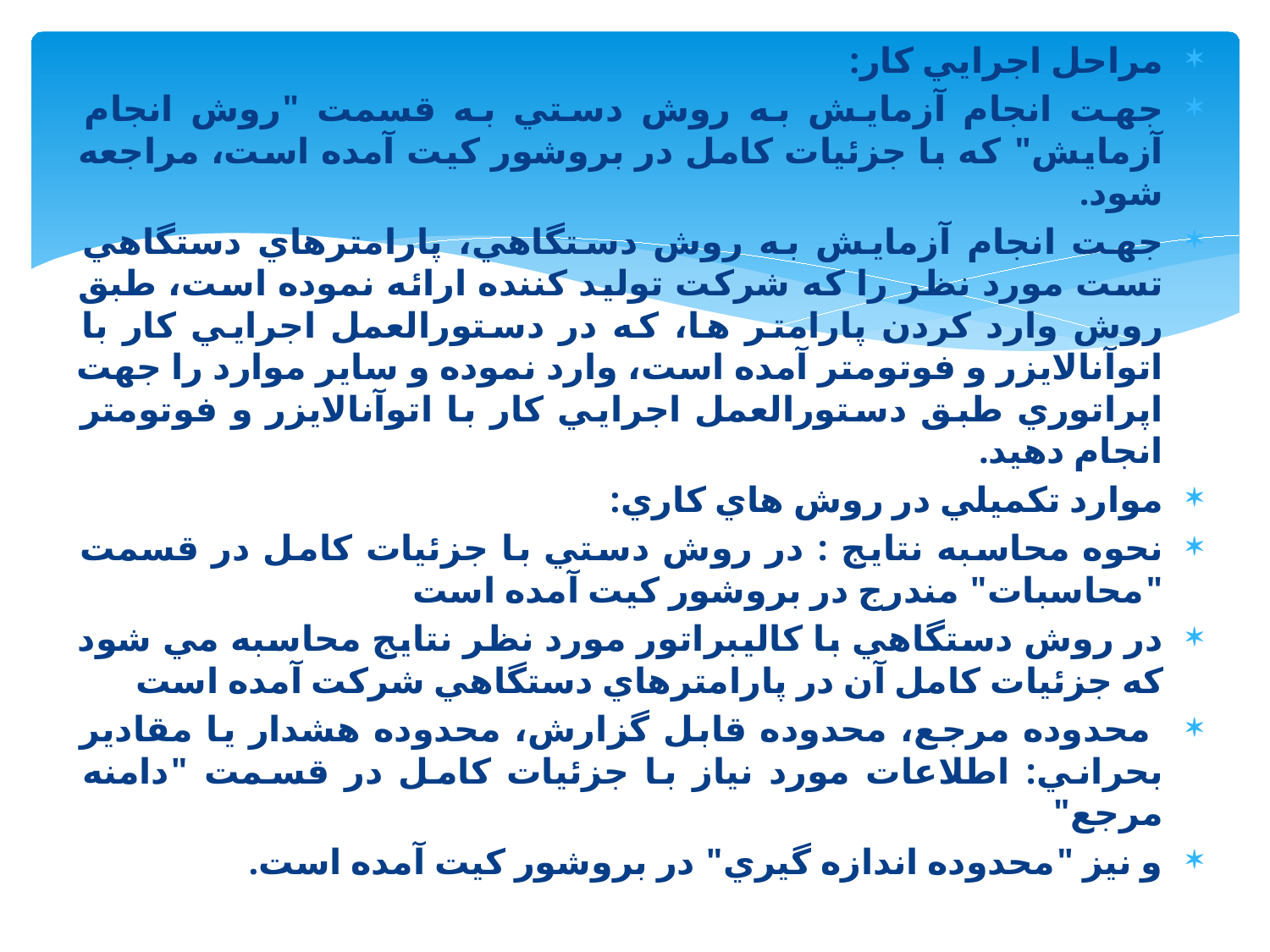

مراحل اجرايي كار:
جهت انجام آزمايش به روش دستي به قسمت "روش انجام آزمايش" كه با جزئيات كامل در بروشور كيت آمده است، مراجعه شود.
جهت انجام آزمايش به روش دستگاهي، پارامترهاي دستگاهي تست مورد نظر را كه شركت توليد كننده ارائه نموده است، طبق روش وارد كردن پارامتر ها، كه در دستورالعمل اجرايي كار با اتوآنالايزر و فوتومتر آمده است، وارد نموده و ساير موارد را جهت اپراتوري طبق دستورالعمل اجرايي كار با اتوآنالايزر و فوتومتر انجام دهيد.
موارد تكميلي در روش هاي كاري:
نحوه محاسبه نتايج : در روش دستي با جزئيات كامل در قسمت "محاسبات" مندرج در بروشور كيت آمده است
در روش دستگاهي با كاليبراتور مورد نظر نتايج محاسبه مي شود كه جزئيات كامل آن در پارامترهاي دستگاهي شركت آمده است
 محدوده مرجع، محدوده قابل گزارش، محدوده هشدار يا مقادير بحراني: اطلاعات مورد نياز با جزئيات كامل در قسمت "دامنه مرجع"
و نيز "محدوده اندازه گيري" در بروشور كيت آمده است.